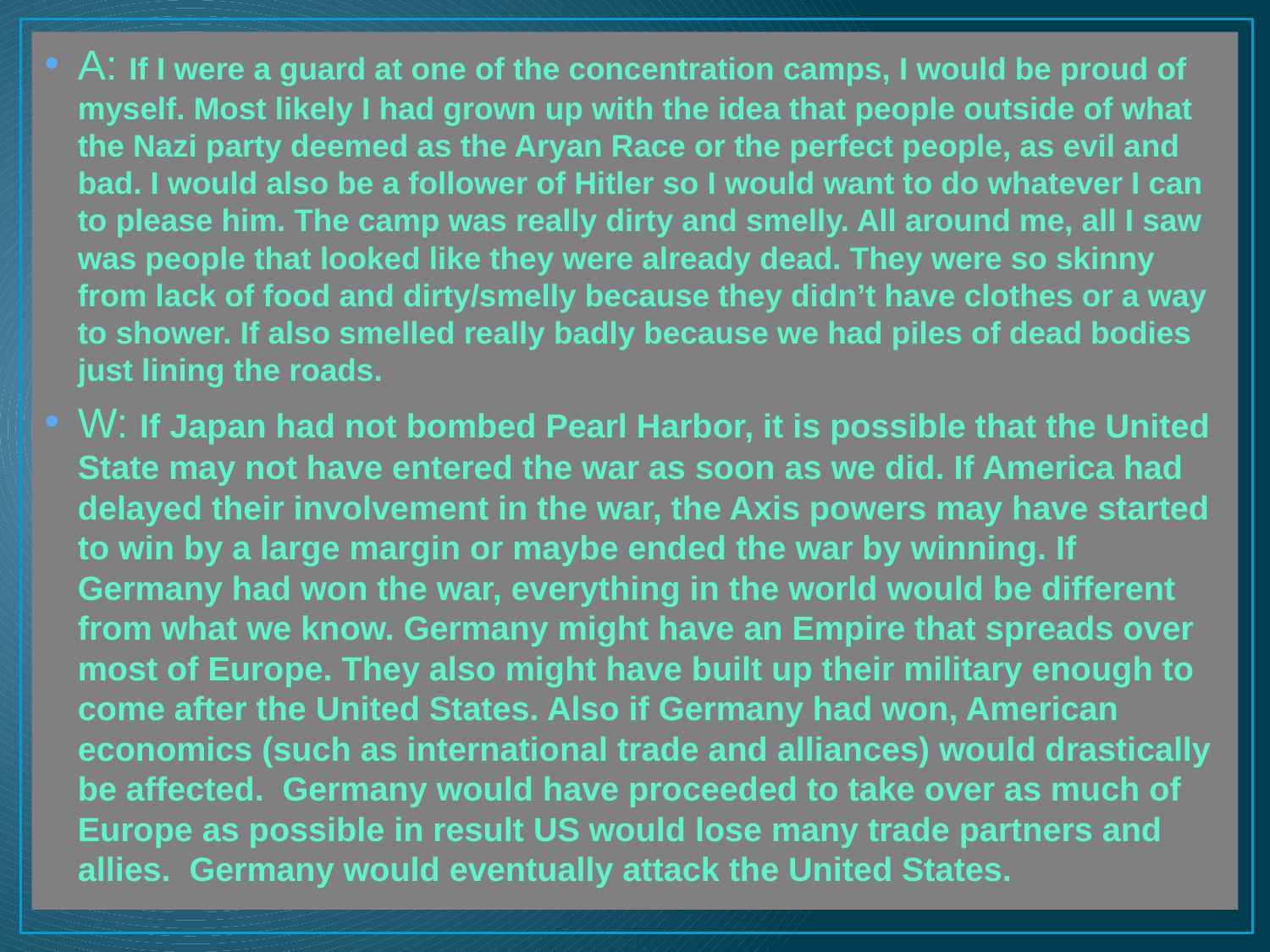

A: If I were a guard at one of the concentration camps, I would be proud of myself. Most likely I had grown up with the idea that people outside of what the Nazi party deemed as the Aryan Race or the perfect people, as evil and bad. I would also be a follower of Hitler so I would want to do whatever I can to please him. The camp was really dirty and smelly. All around me, all I saw was people that looked like they were already dead. They were so skinny from lack of food and dirty/smelly because they didn’t have clothes or a way to shower. If also smelled really badly because we had piles of dead bodies just lining the roads.
W: If Japan had not bombed Pearl Harbor, it is possible that the United State may not have entered the war as soon as we did. If America had delayed their involvement in the war, the Axis powers may have started to win by a large margin or maybe ended the war by winning. If Germany had won the war, everything in the world would be different from what we know. Germany might have an Empire that spreads over most of Europe. They also might have built up their military enough to come after the United States. Also if Germany had won, American economics (such as international trade and alliances) would drastically be affected.  Germany would have proceeded to take over as much of Europe as possible in result US would lose many trade partners and allies.  Germany would eventually attack the United States.